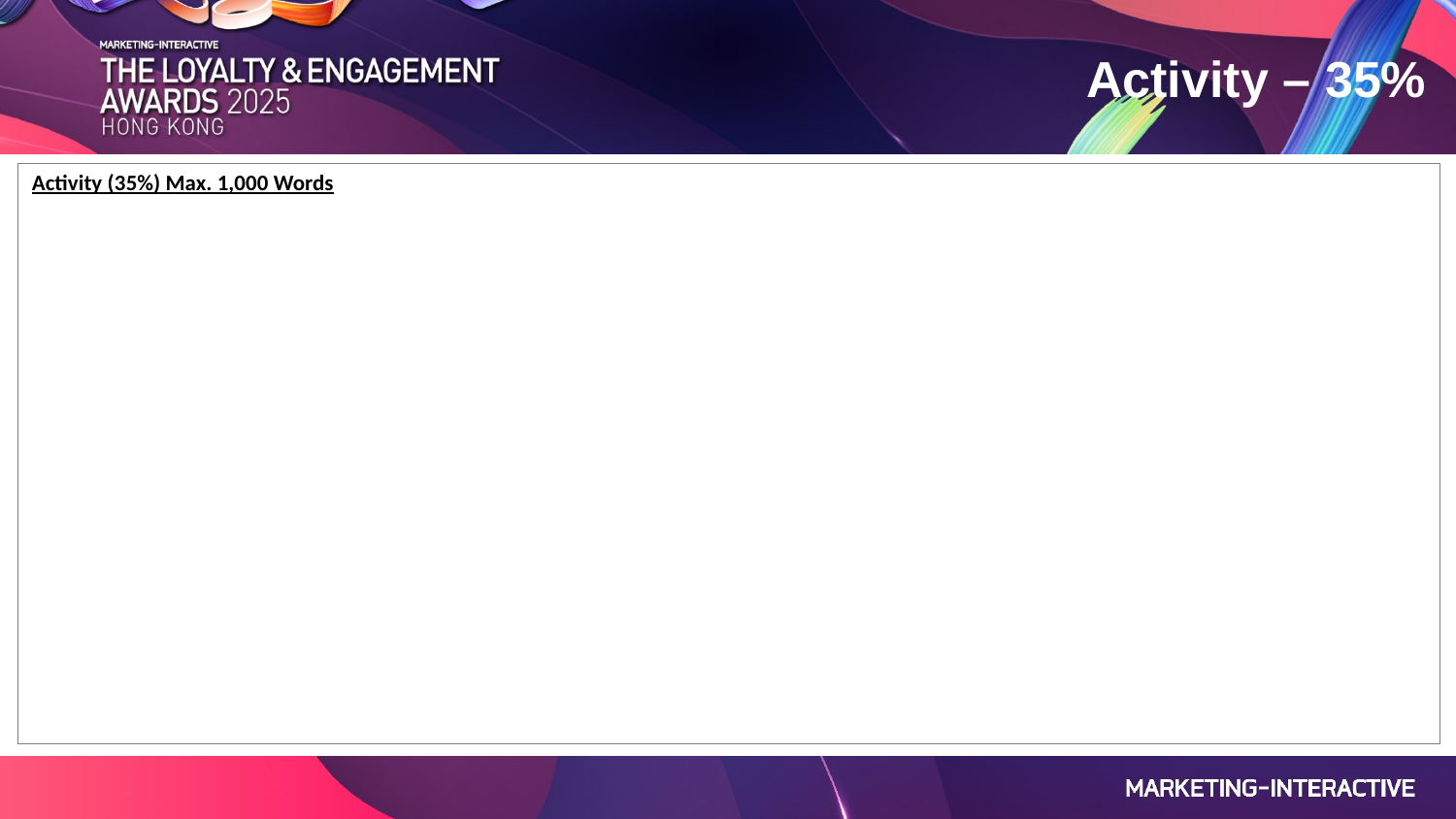

Activity – 35%
Activity (35%) Max. 1,000 Words

|  |
| --- |